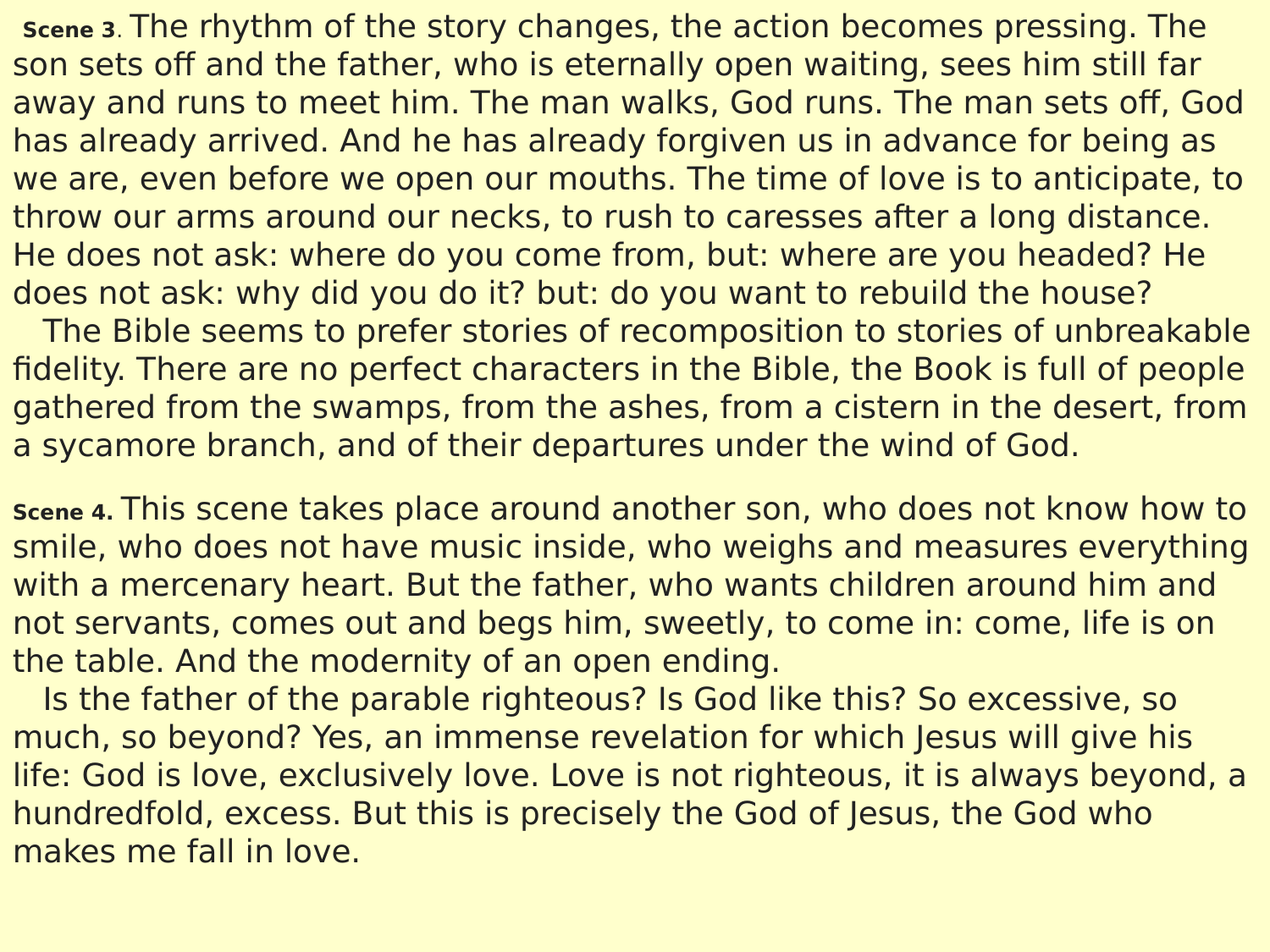

Scene 3. The rhythm of the story changes, the action becomes pressing. The son sets off and the father, who is eternally open waiting, sees him still far away and runs to meet him. The man walks, God runs. The man sets off, God has already arrived. And he has already forgiven us in advance for being as we are, even before we open our mouths. The time of love is to anticipate, to throw our arms around our necks, to rush to caresses after a long distance. He does not ask: where do you come from, but: where are you headed? He does not ask: why did you do it? but: do you want to rebuild the house?
   The Bible seems to prefer stories of recomposition to stories of unbreakable fidelity. There are no perfect characters in the Bible, the Book is full of people gathered from the swamps, from the ashes, from a cistern in the desert, from a sycamore branch, and of their departures under the wind of God.

Scene 4. This scene takes place around another son, who does not know how to smile, who does not have music inside, who weighs and measures everything with a mercenary heart. But the father, who wants children around him and not servants, comes out and begs him, sweetly, to come in: come, life is on the table. And the modernity of an open ending.
   Is the father of the parable righteous? Is God like this? So excessive, so much, so beyond? Yes, an immense revelation for which Jesus will give his life: God is love, exclusively love. Love is not righteous, it is always beyond, a hundredfold, excess. But this is precisely the God of Jesus, the God who makes me fall in love.